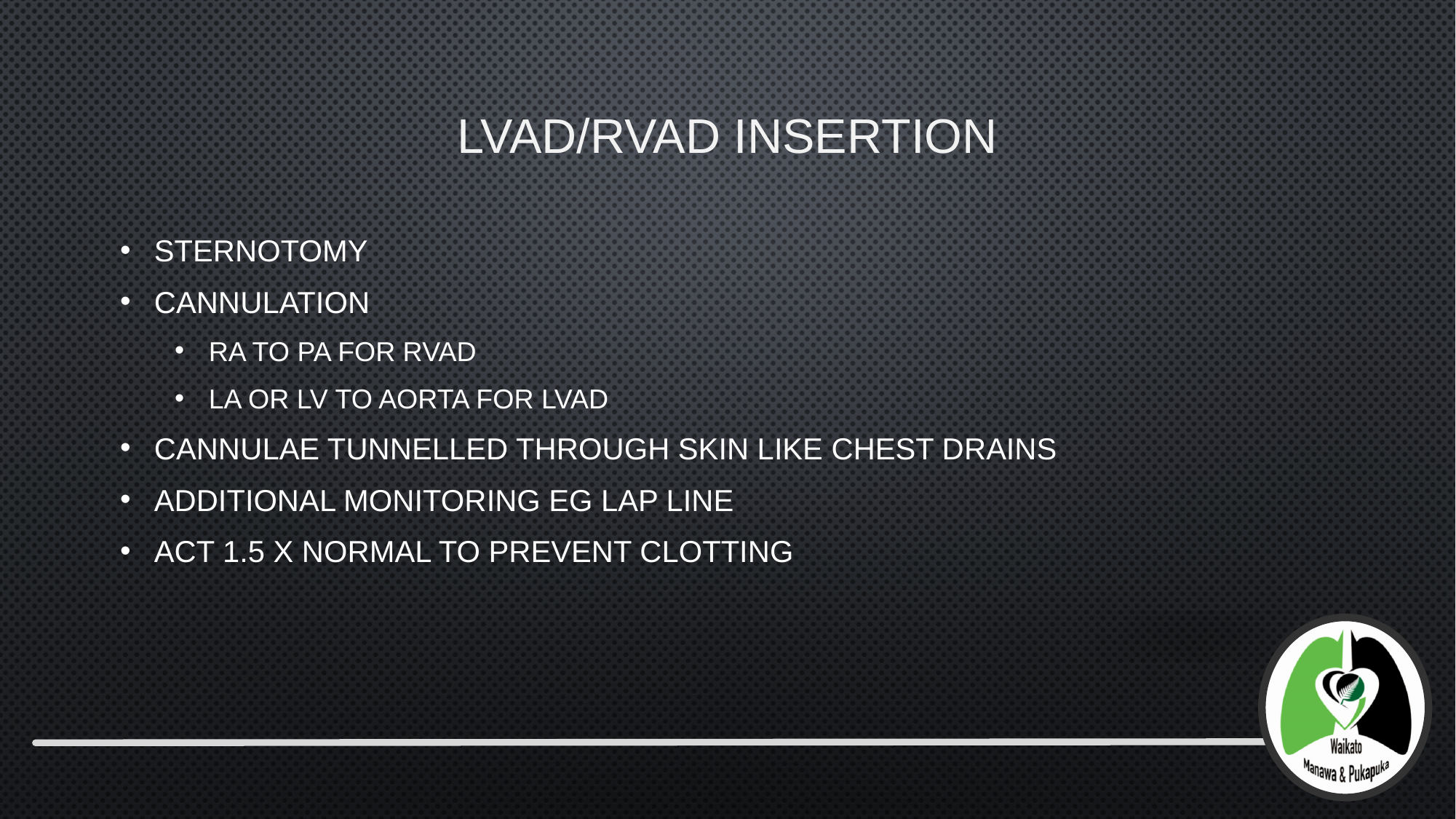

# LVAD/RVAD Insertion
Sternotomy
Cannulation
RA to PA for RVAD
LA or LV to aorta for LVAD
Cannulae tunnelled through skin like chest drains
Additional monitoring eg LAP line
ACT 1.5 x normal to prevent clotting